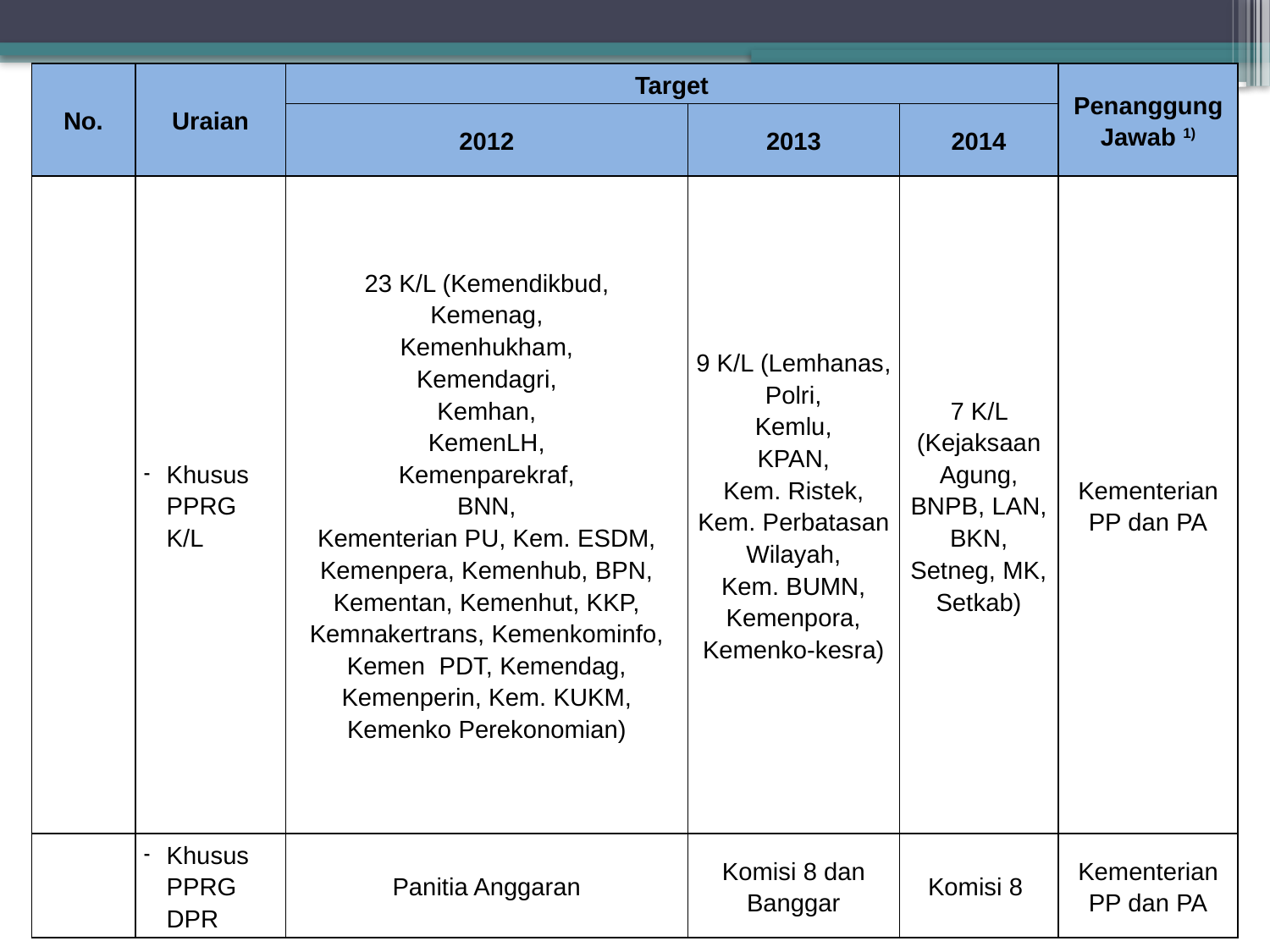

| No. | Uraian | Target |  |  | Penanggung Jawab 1) |
| --- | --- | --- | --- | --- | --- |
|  |  | 2012 | 2013 | 2014 |  |
|  | Khusus PPRG K/L | 23 K/L (Kemendikbud, Kemenag, Kemenhukham, Kemendagri, Kemhan, KemenLH, Kemenparekraf, BNN, Kementerian PU, Kem. ESDM, Kemenpera, Kemenhub, BPN, Kementan, Kemenhut, KKP, Kemnakertrans, Kemenkominfo, Kemen PDT, Kemendag, Kemenperin, Kem. KUKM, Kemenko Perekonomian) | 9 K/L (Lemhanas, Polri, Kemlu, KPAN, Kem. Ristek, Kem. Perbatasan Wilayah, Kem. BUMN, Kemenpora, Kemenko-kesra) | 7 K/L (Kejaksaan Agung, BNPB, LAN, BKN, Setneg, MK, Setkab) | Kementerian PP dan PA |
|  | Khusus PPRG DPR | Panitia Anggaran | Komisi 8 dan Banggar | Komisi 8 | Kementerian PP dan PA |